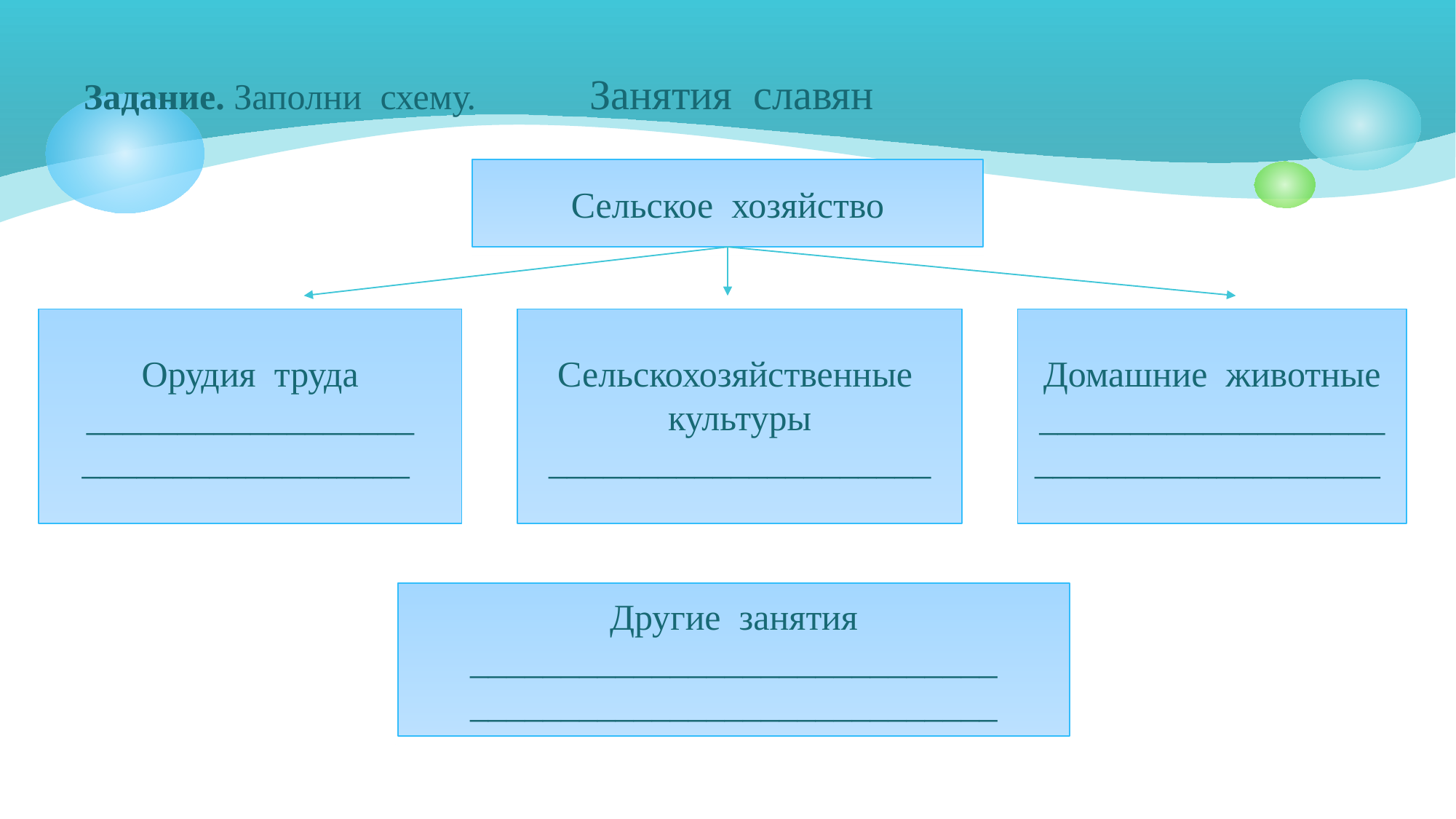

Задание. Заполни  схему.        Занятия  славян

Сельское  хозяйство
Орудия  труда
__________________
__________________
Сельскохозяйственные  культуры
_____________________
Домашние  животные
___________________
___________________
Другие  занятия
_____________________________
_____________________________